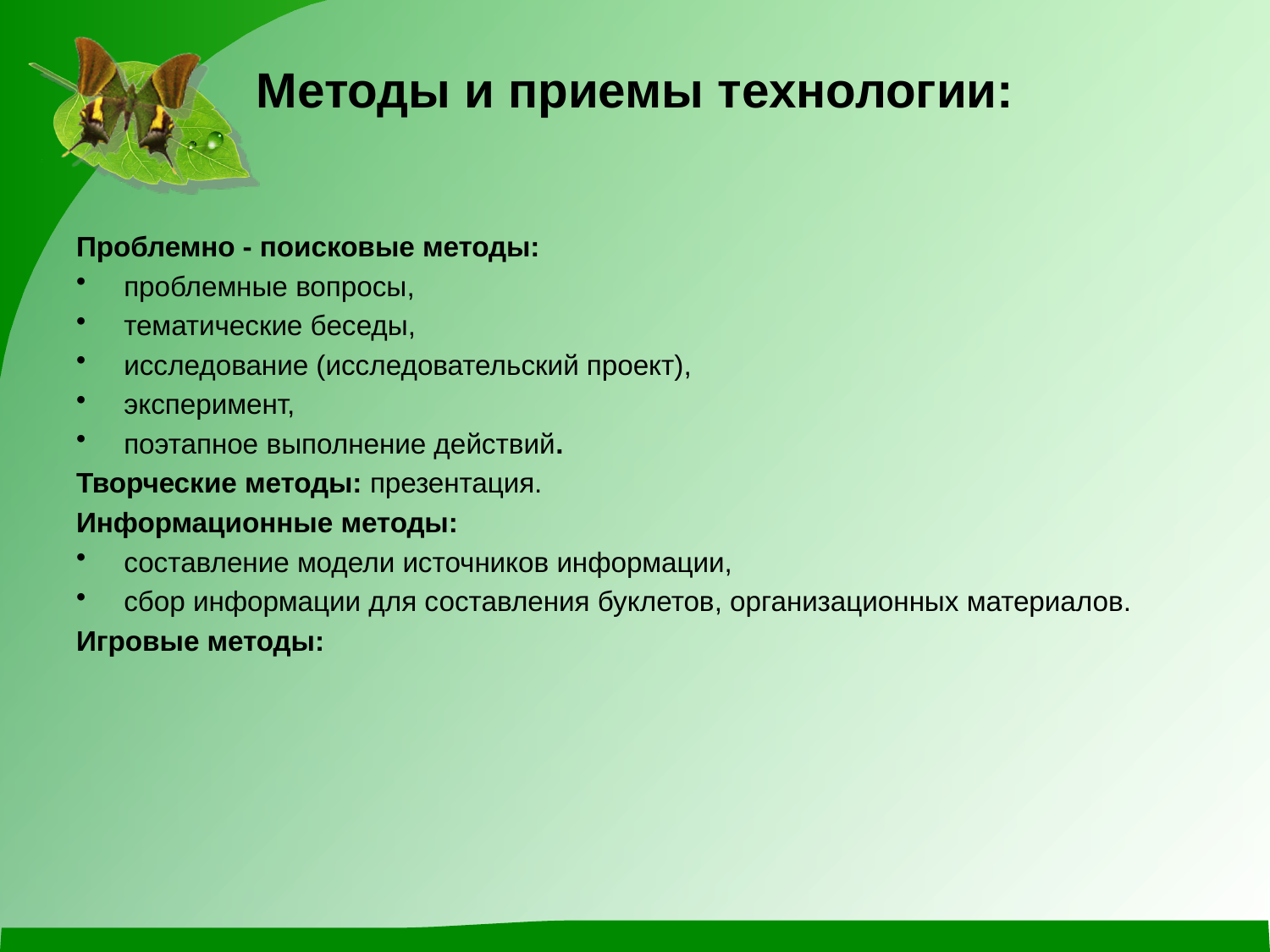

# Методы и приемы технологии:
Проблемно - поисковые методы:
проблемные вопросы,
тематические беседы,
исследование (исследовательский проект),
эксперимент,
поэтапное выполнение действий.
Творческие методы: презентация.
Информационные методы:
составление модели источников информации,
сбор информации для составления буклетов, организационных материалов.
Игровые методы: